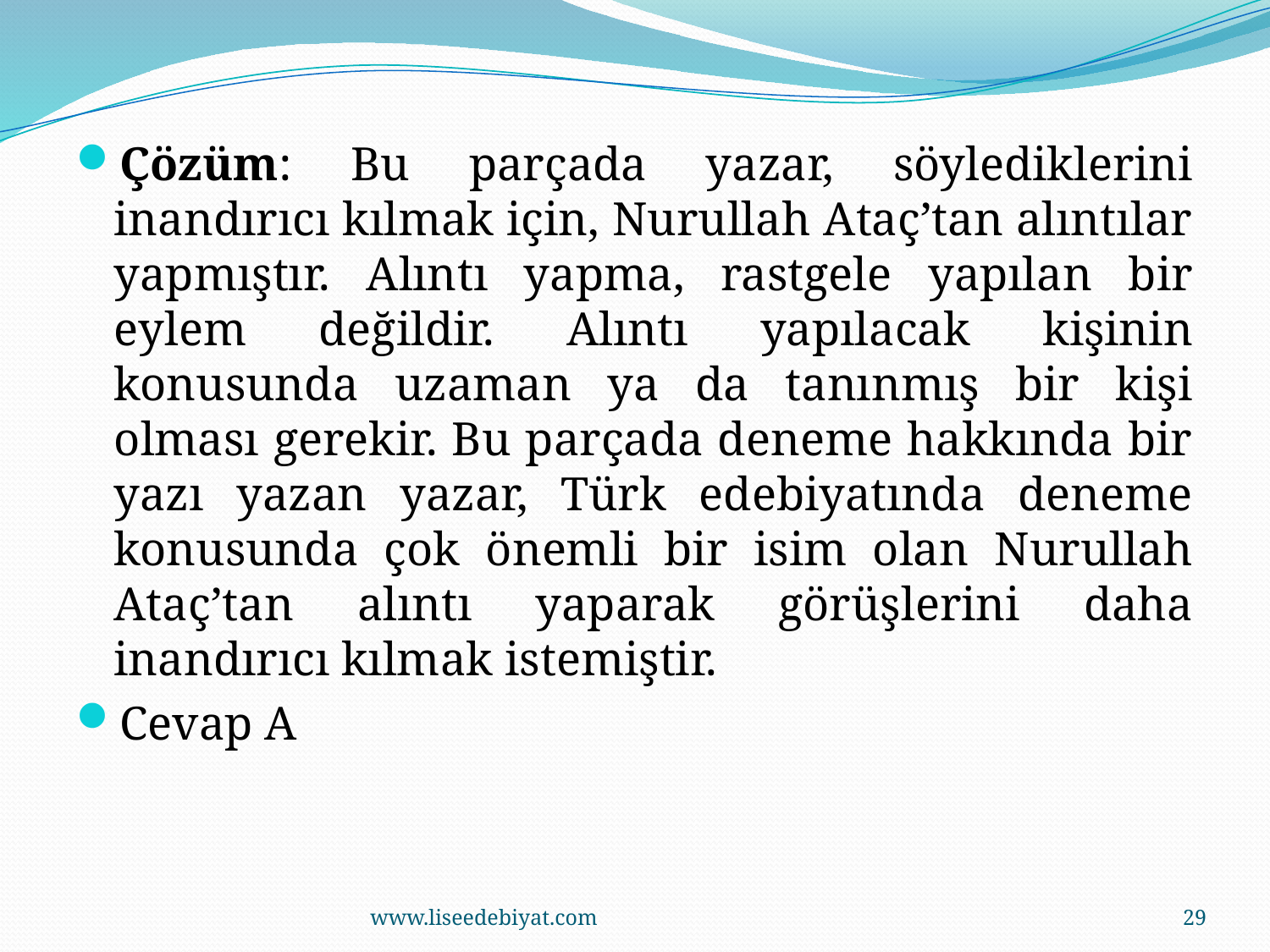

Çözüm: Bu parçada yazar, söylediklerini inandırıcı kılmak için, Nurullah Ataç’tan alıntılar yapmıştır. Alıntı yapma, rastgele yapılan bir eylem değildir. Alıntı yapılacak kişinin konusunda uzaman ya da tanınmış bir kişi olması gerekir. Bu parçada deneme hakkında bir yazı yazan yazar, Türk edebiyatında deneme konusunda çok önemli bir isim olan Nurullah Ataç’tan alıntı yaparak görüşlerini daha inandırıcı kılmak istemiştir.
Cevap A

www.liseedebiyat.com
29